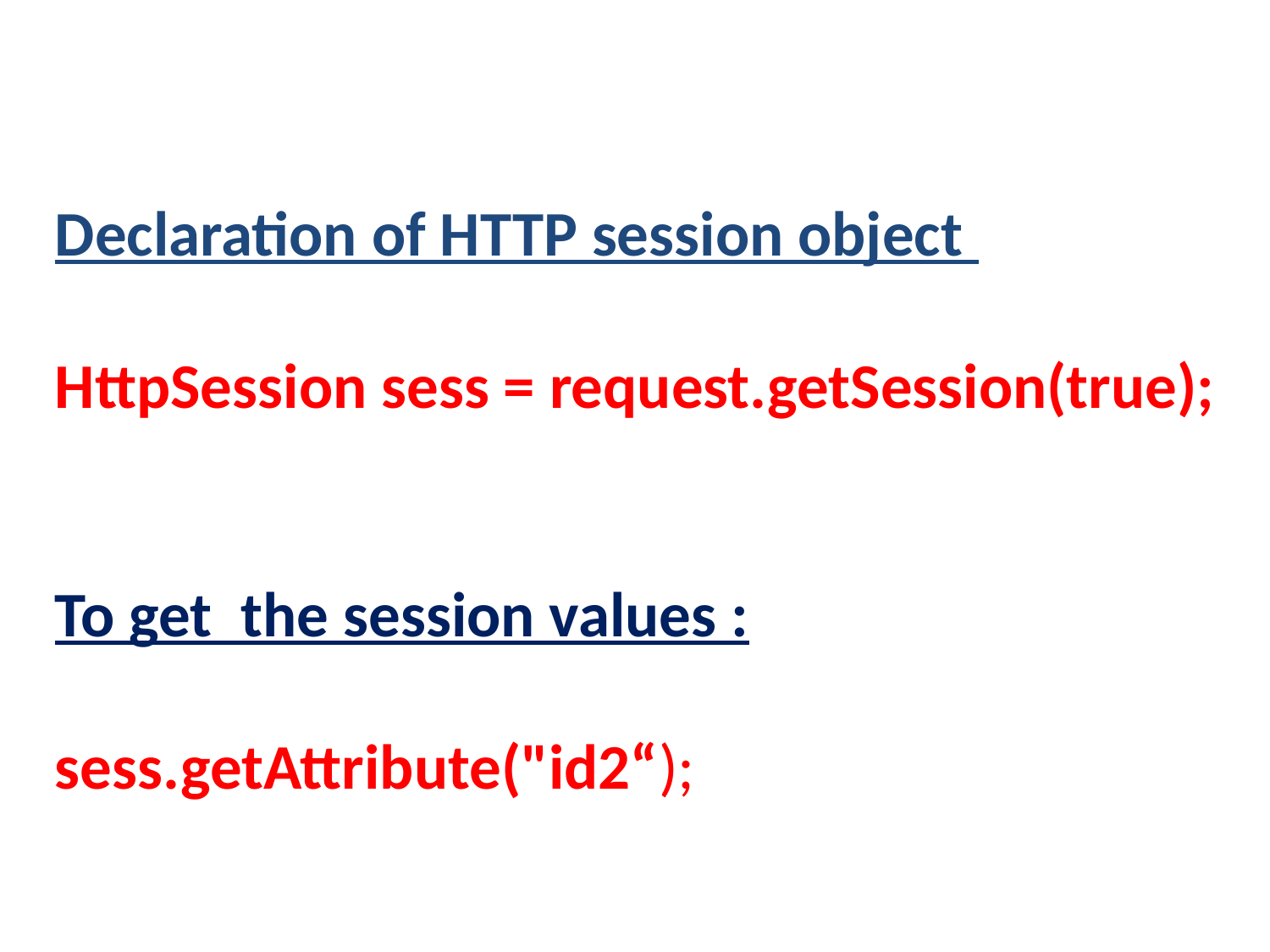

Declaration of HTTP session object

HttpSession sess = request.getSession(true);

To get  the session values :

sess.getAttribute("id2“);